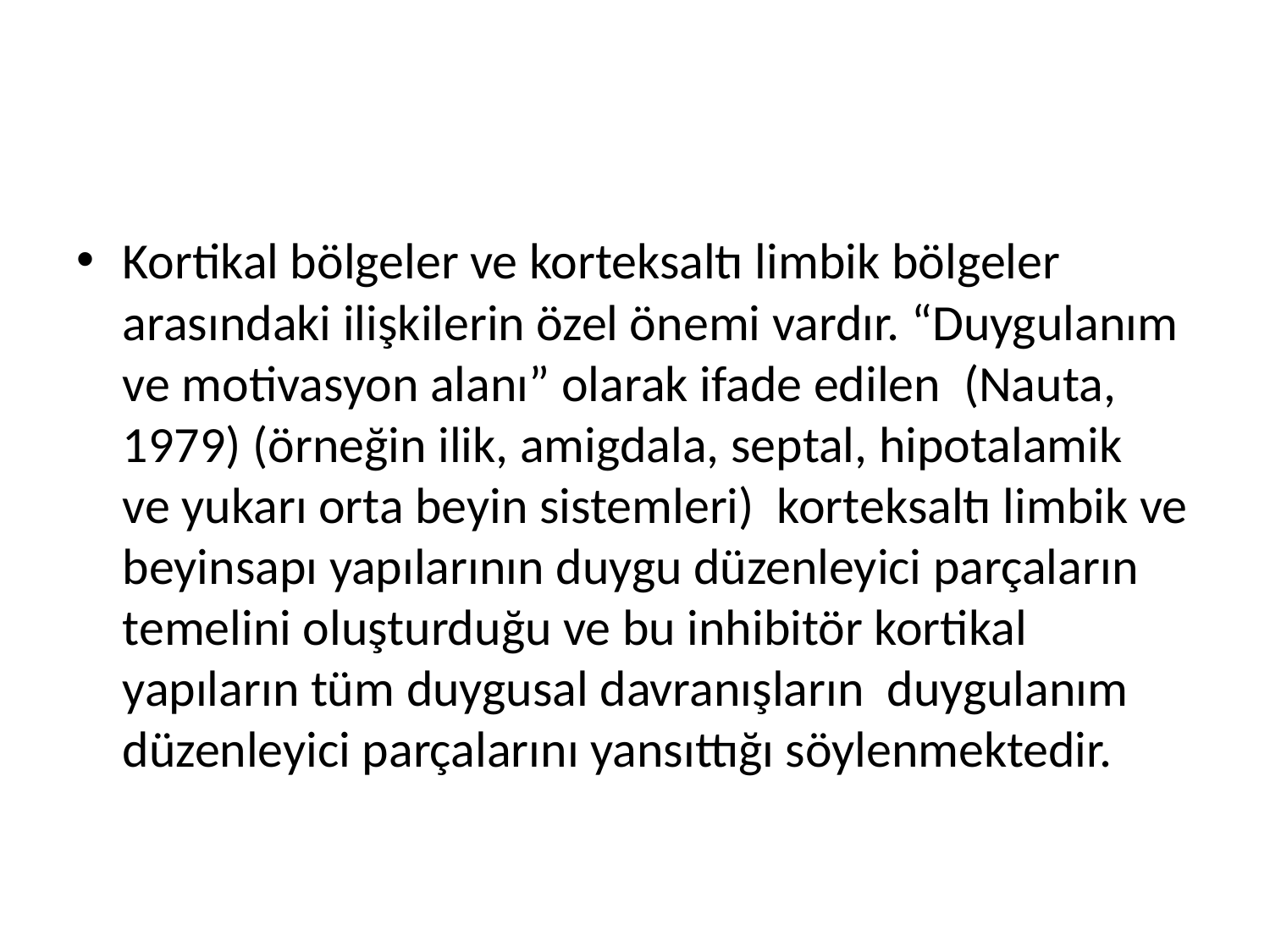

#
Kortikal bölgeler ve korteksaltı limbik bölgeler arasındaki ilişkilerin özel önemi vardır. “Duygulanım ve motivasyon alanı” olarak ifade edilen  (Nauta, 1979) (örneğin ilik, amigdala, septal, hipotalamik  ve yukarı orta beyin sistemleri)  korteksaltı limbik ve beyinsapı yapılarının duygu düzenleyici parçaların temelini oluşturduğu ve bu inhibitör kortikal yapıların tüm duygusal davranışların  duygulanım düzenleyici parçalarını yansıttığı söylenmektedir.